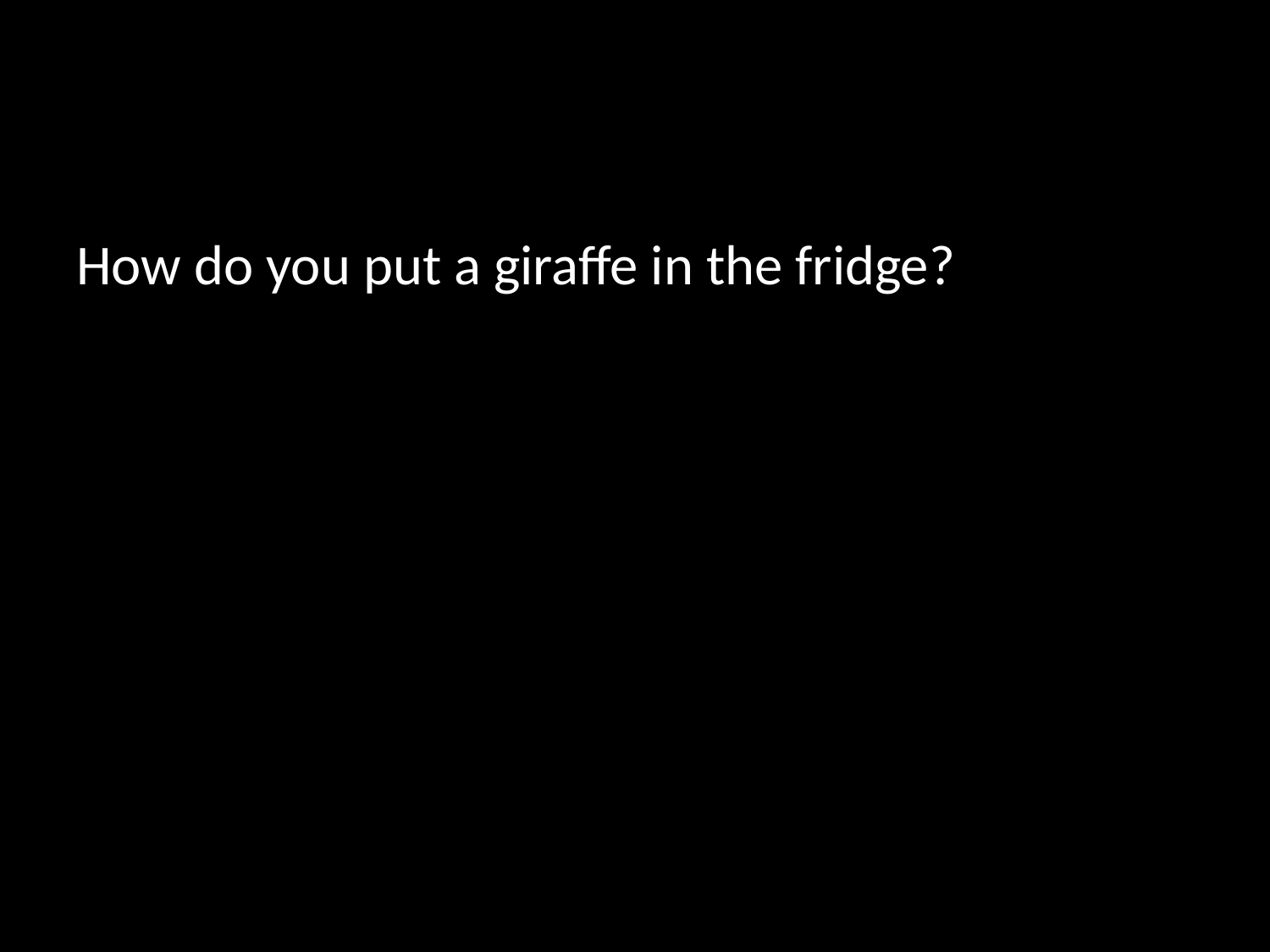

How do you put a giraffe in the fridge?